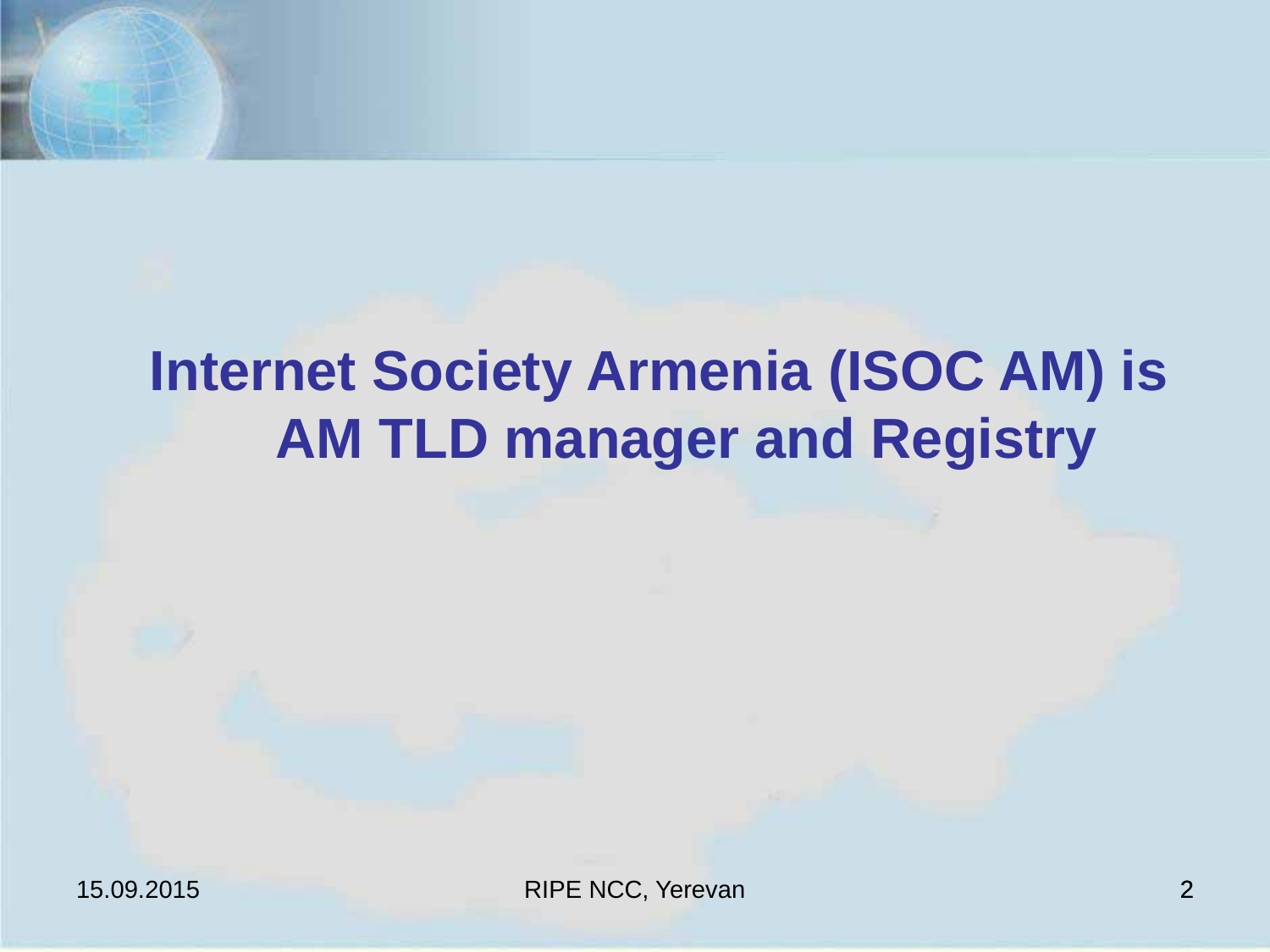

Internet Society Armenia (ISOC AM) is  AM TLD manager and Registry

15.09.2015
RIPE NCC, Yerevan
2
2